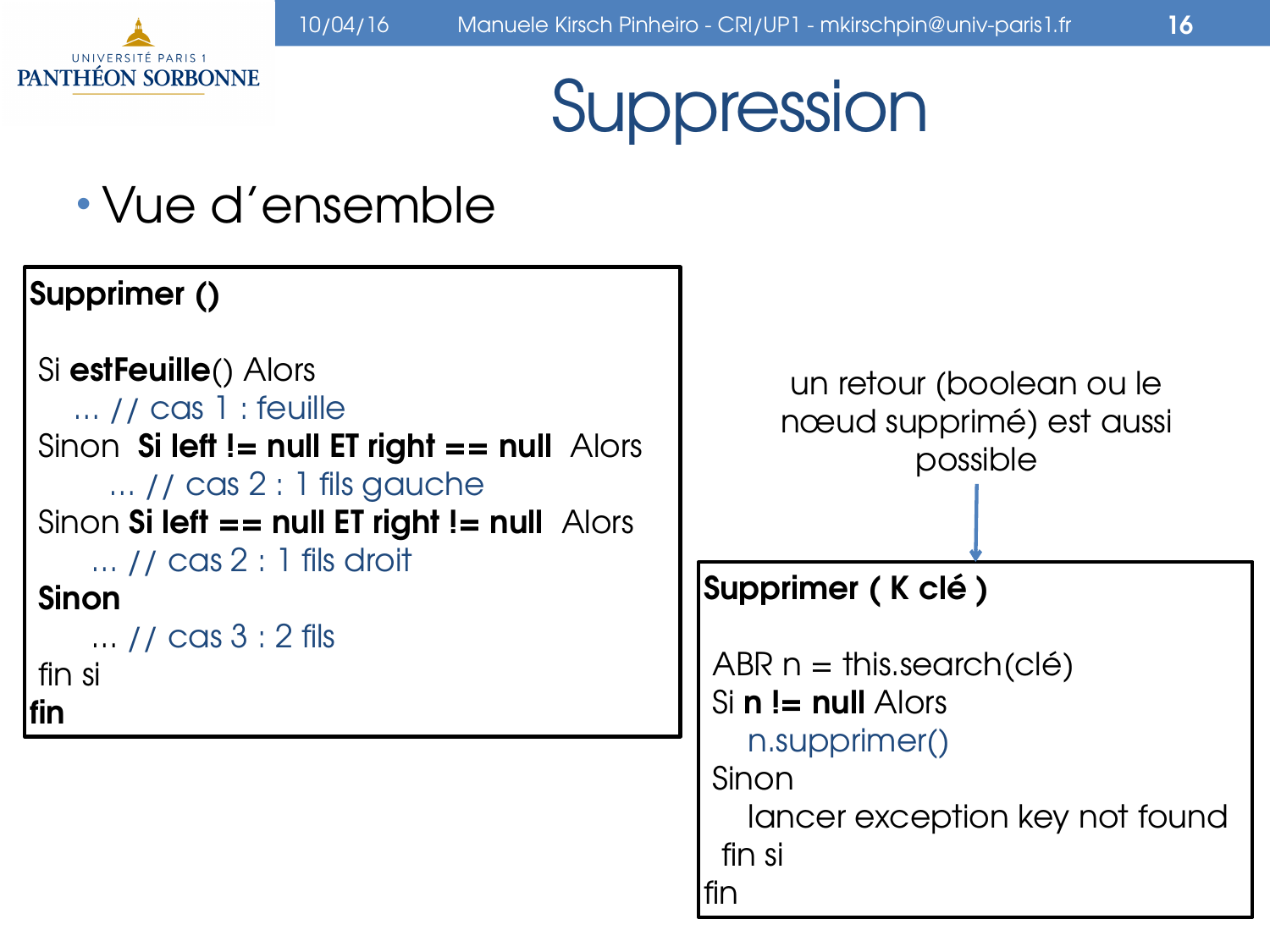

10/04/16
Manuele Kirsch Pinheiro - CRI/UP1 - mkirschpin@univ-paris1.fr
16
# Suppression
Vue d’ensemble
Supprimer ()

 Si estFeuille() Alors
     … // cas 1 : feuille
 Sinon  Si left != null ET right == null  Alors
         … // cas 2 : 1 fils gauche
 Sinon Si left == null ET right != null  Alors
       … // cas 2 : 1 fils droit
 Sinon
       … // cas 3 : 2 fils
 fin si
fin
un retour (boolean ou le nœud supprimé) est aussi possible
Supprimer ( K clé )

 ABR n = this.search(clé)
 Si n != null Alors
     n.supprimer()
 Sinon
     lancer exception key not found
  fin si
fin